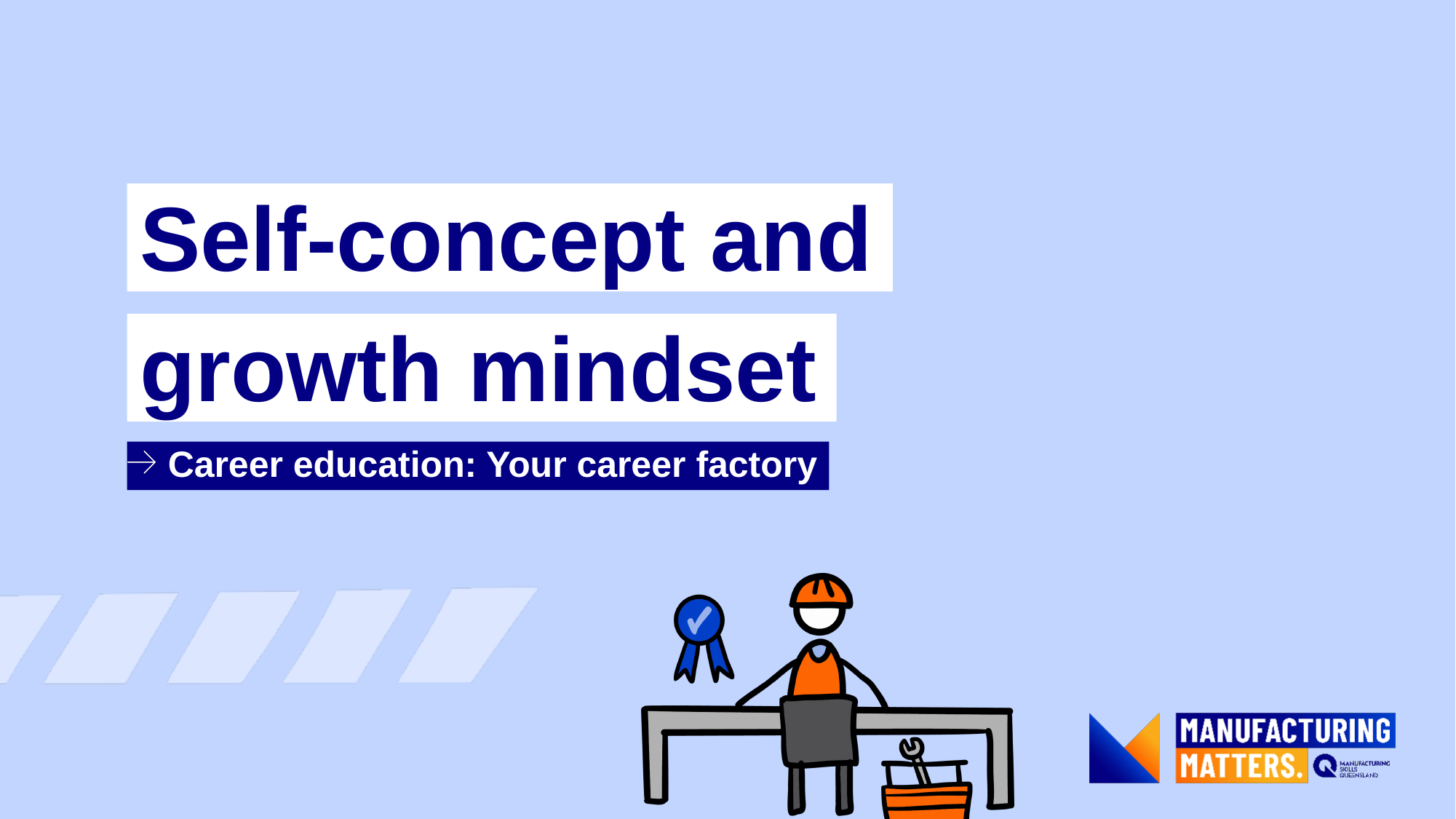

Self-concept and
# growth mindset
Career education: Your career factory